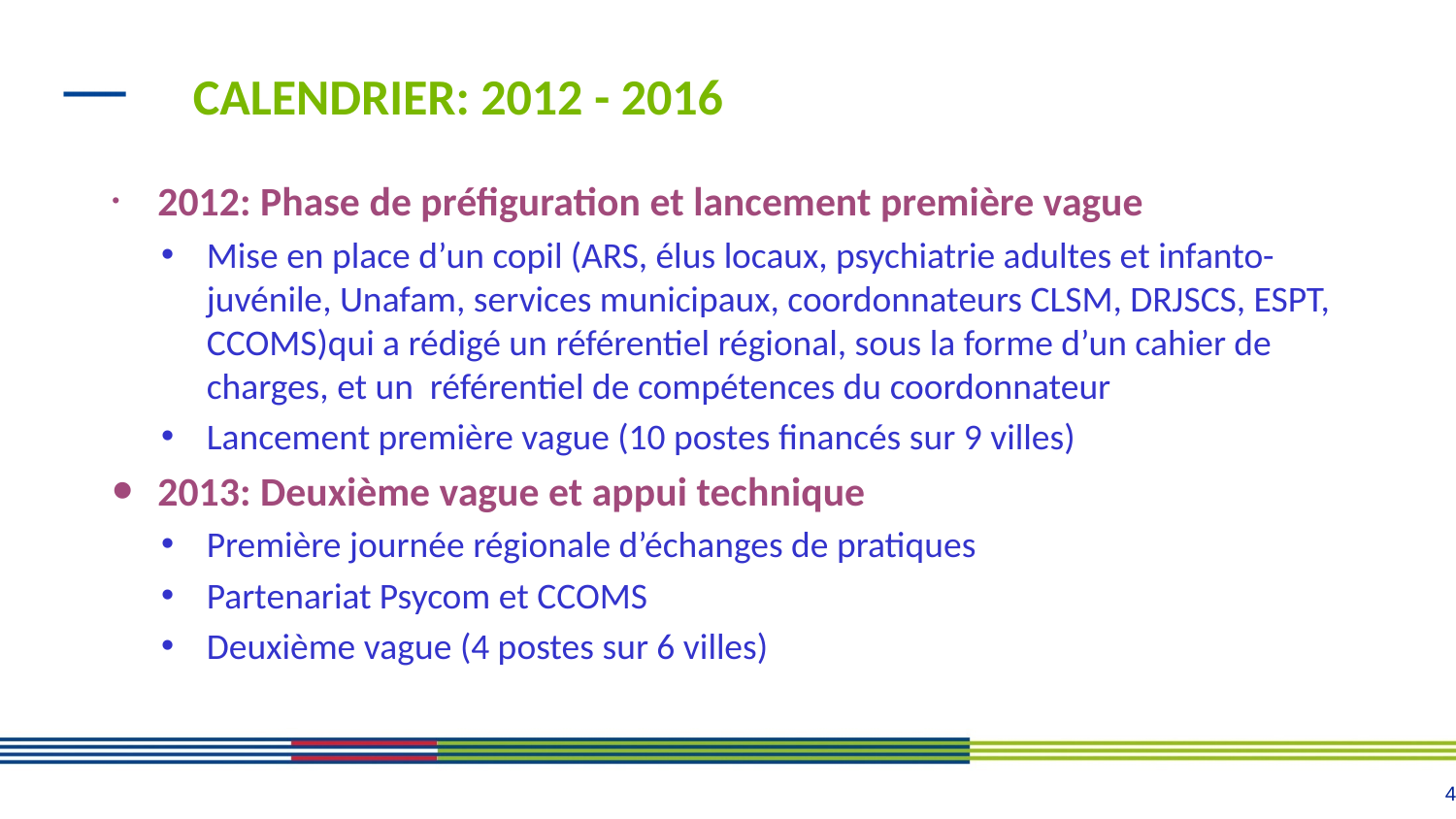

# CALENDRIER: 2012 - 2016
2012: Phase de préfiguration et lancement première vague
Mise en place d’un copil (ARS, élus locaux, psychiatrie adultes et infanto-juvénile, Unafam, services municipaux, coordonnateurs CLSM, DRJSCS, ESPT, CCOMS)qui a rédigé un référentiel régional, sous la forme d’un cahier de charges, et un  référentiel de compétences du coordonnateur
Lancement première vague (10 postes financés sur 9 villes)
2013: Deuxième vague et appui technique
Première journée régionale d’échanges de pratiques
Partenariat Psycom et CCOMS
Deuxième vague (4 postes sur 6 villes)